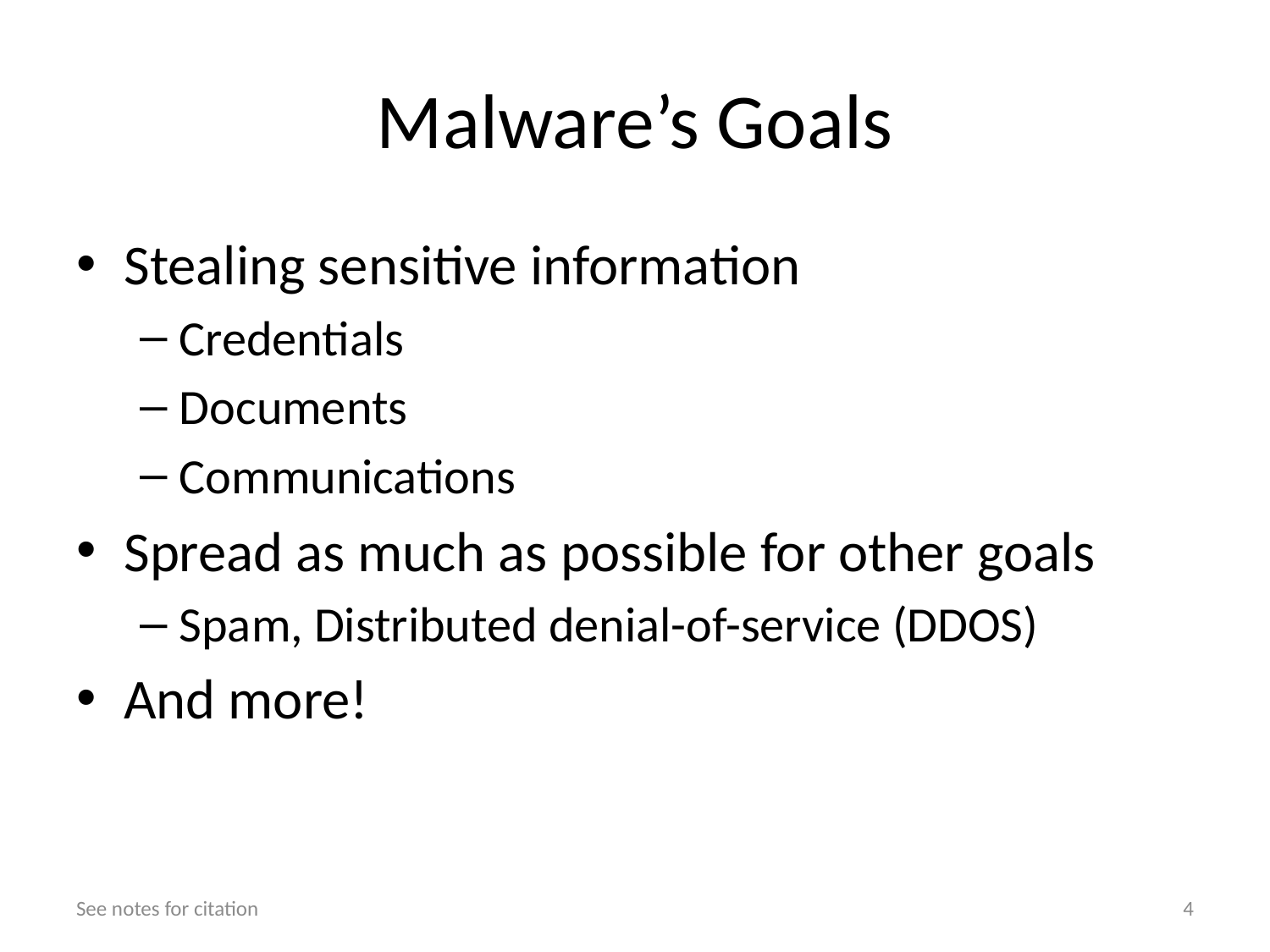

# Malware’s Goals
Stealing sensitive information
Credentials
Documents
Communications
Spread as much as possible for other goals
Spam, Distributed denial-of-service (DDOS)
And more!

See notes for citation
4